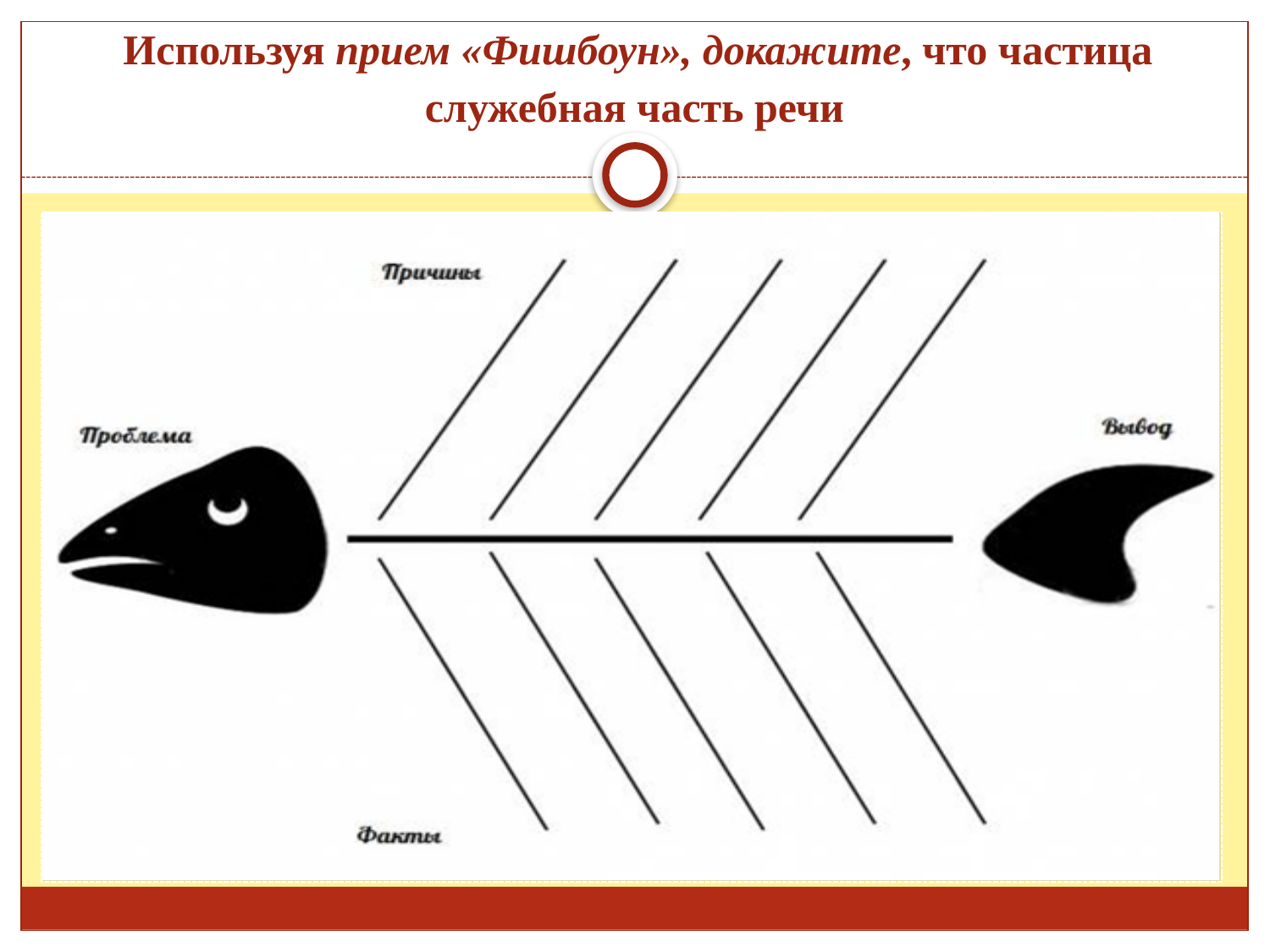

# Используя прием «Фишбоун», докажите, что частица  служебная часть речи